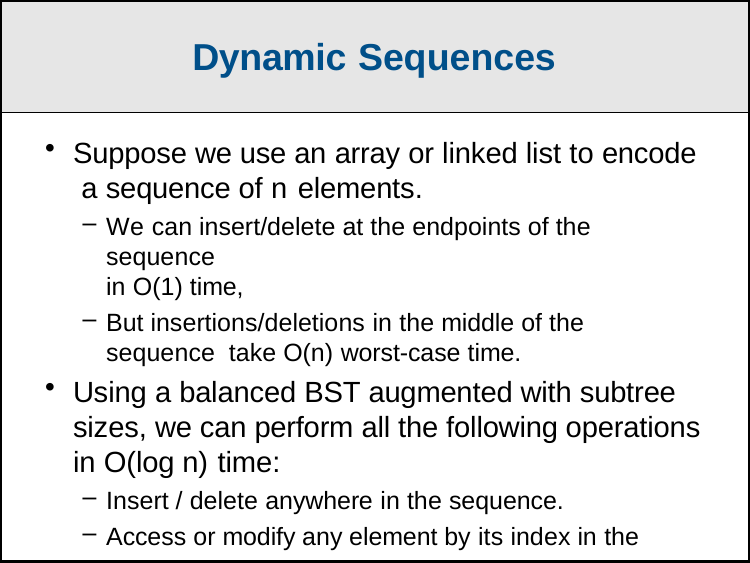

Dynamic Sequences
Suppose we use an array or linked list to encode  a sequence of n elements.
We can insert/delete at the endpoints of the sequence
in O(1) time,
But insertions/deletions in the middle of the sequence  take O(n) worst-case time.
Using a balanced BST augmented with subtree  sizes, we can perform all the following operations  in O(log n) time:
Insert / delete anywhere in the sequence.
Access or modify any element by its index in the  sequence.